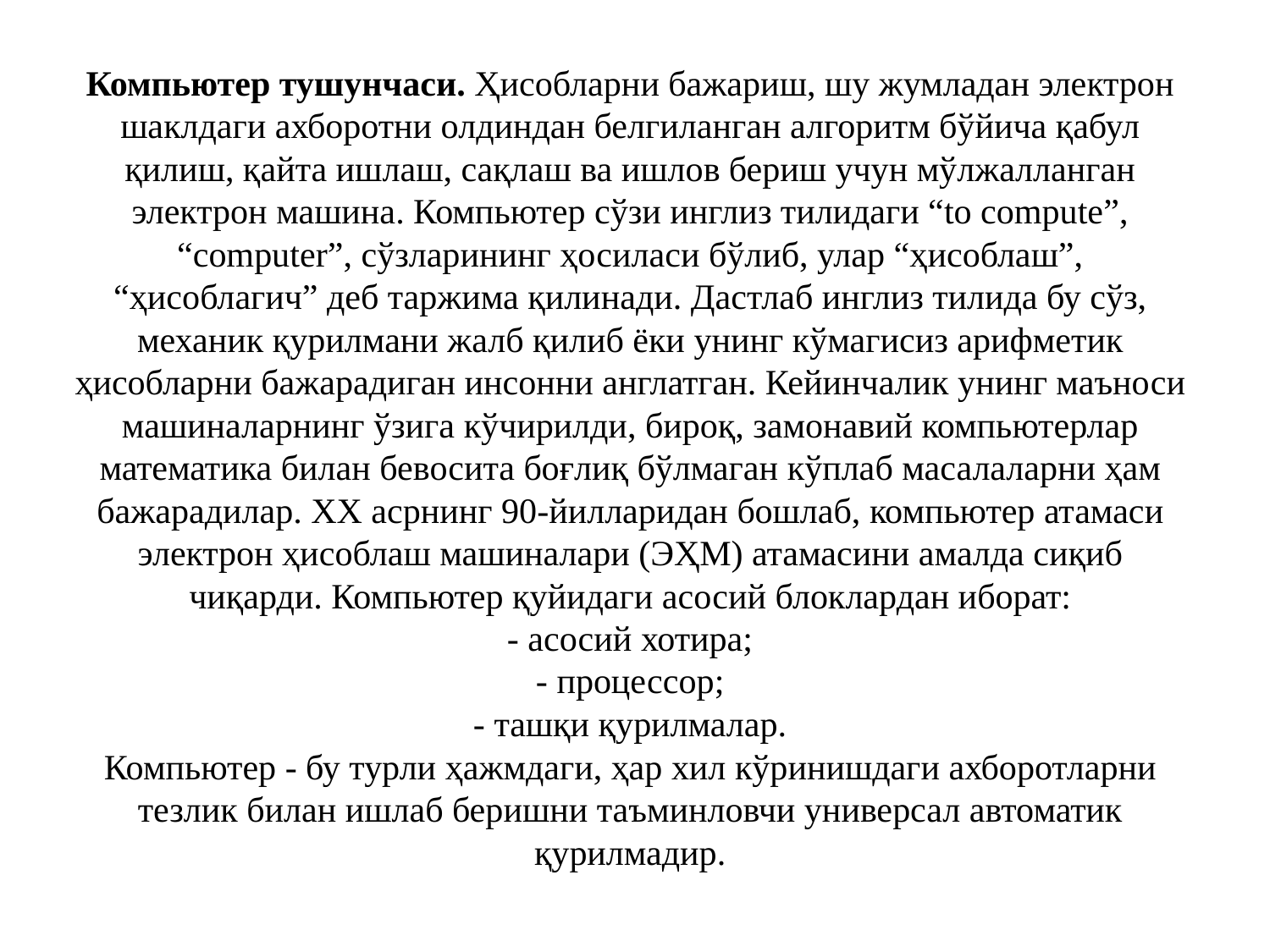

# Компьютер тушунчаси. Ҳисобларни бажариш, шу жумладан электрон шаклдаги ахборотни олдиндан белгиланган алгоритм бўйича қабул қилиш, қайта ишлаш, сақлаш ва ишлов бериш учун мўлжалланган электрон машина. Компьютер сўзи инглиз тилидаги “to compute”, “computer”, сўзларининг ҳосиласи бўлиб, улар “ҳисоблаш”, “ҳисоблагич” деб таржима қилинади. Дастлаб инглиз тилида бу сўз, механик қурилмани жалб қилиб ёки унинг кўмагисиз арифметик ҳисобларни бажарадиган инсонни англатган. Кейинчалик унинг маъноси машиналарнинг ўзига кўчирилди, бироқ, замонавий компьютерлар математика билан бевосита боғлиқ бўлмаган кўплаб масалаларни ҳам бажарадилар. XX асрнинг 90-йилларидан бошлаб, компьютер атамаси электрон ҳисоблаш машиналари (ЭҲМ) атамасини амалда сиқиб чиқарди. Компьютер қуйидаги асосий блоклардан иборат: - асосий хотира; - процессор; - ташқи қурилмалар. Компьютер - бу турли ҳажмдаги, ҳар хил кўринишдаги ахборотларни тезлик билан ишлаб беришни таъминловчи универсал автоматик қурилмадир.